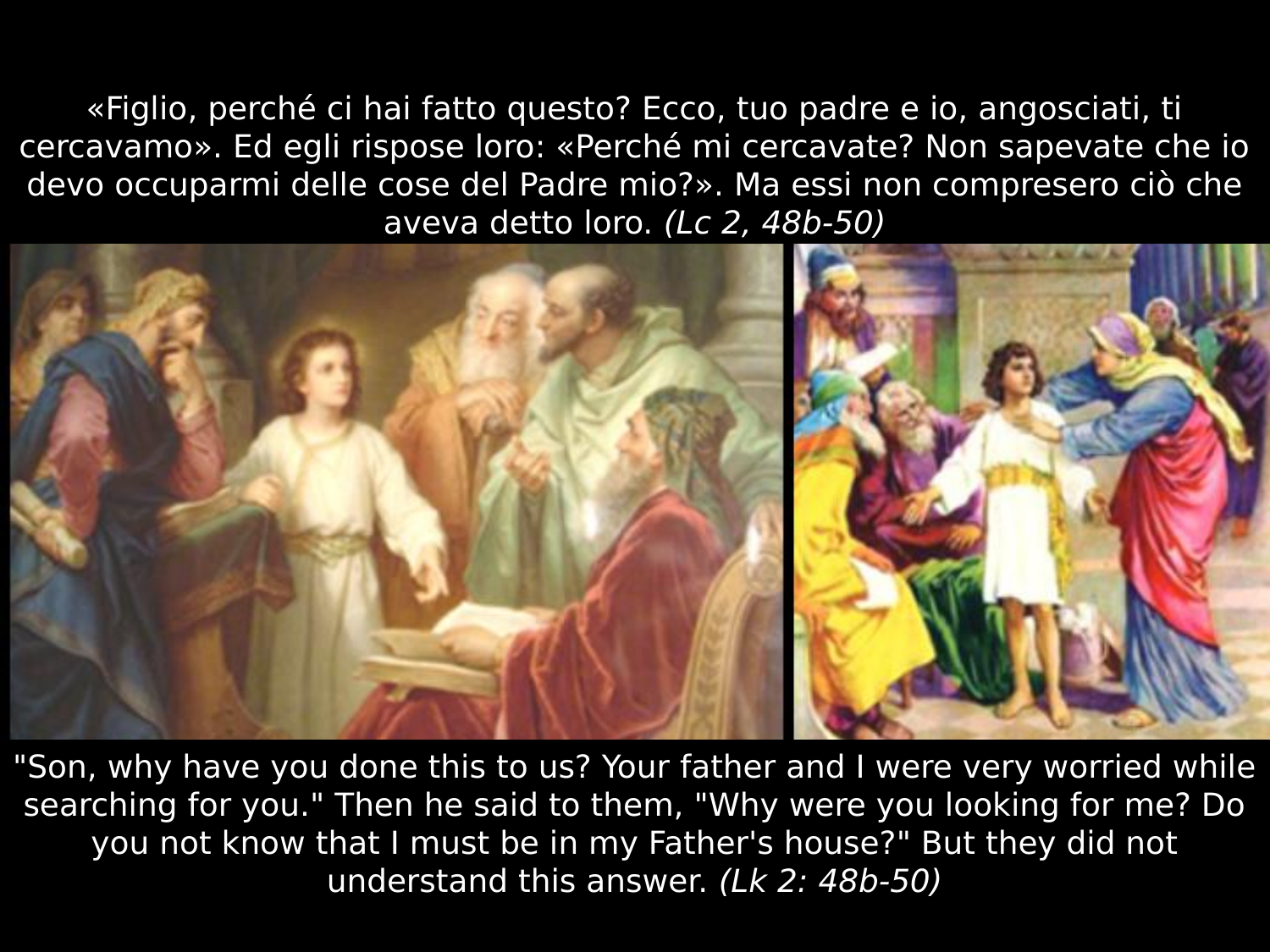

# «Figlio, perché ci hai fatto questo? Ecco, tuo padre e io, angosciati, ti cercavamo». Ed egli rispose loro: «Perché mi cercavate? Non sapevate che io devo occuparmi delle cose del Padre mio?». Ma essi non compresero ciò che aveva detto loro. (Lc 2, 48b-50)
"Son, why have you done this to us? Your father and I were very worried while searching for you." Then he said to them, "Why were you looking for me? Do you not know that I must be in my Father's house?" But they did not understand this answer. (Lk 2: 48b-50)